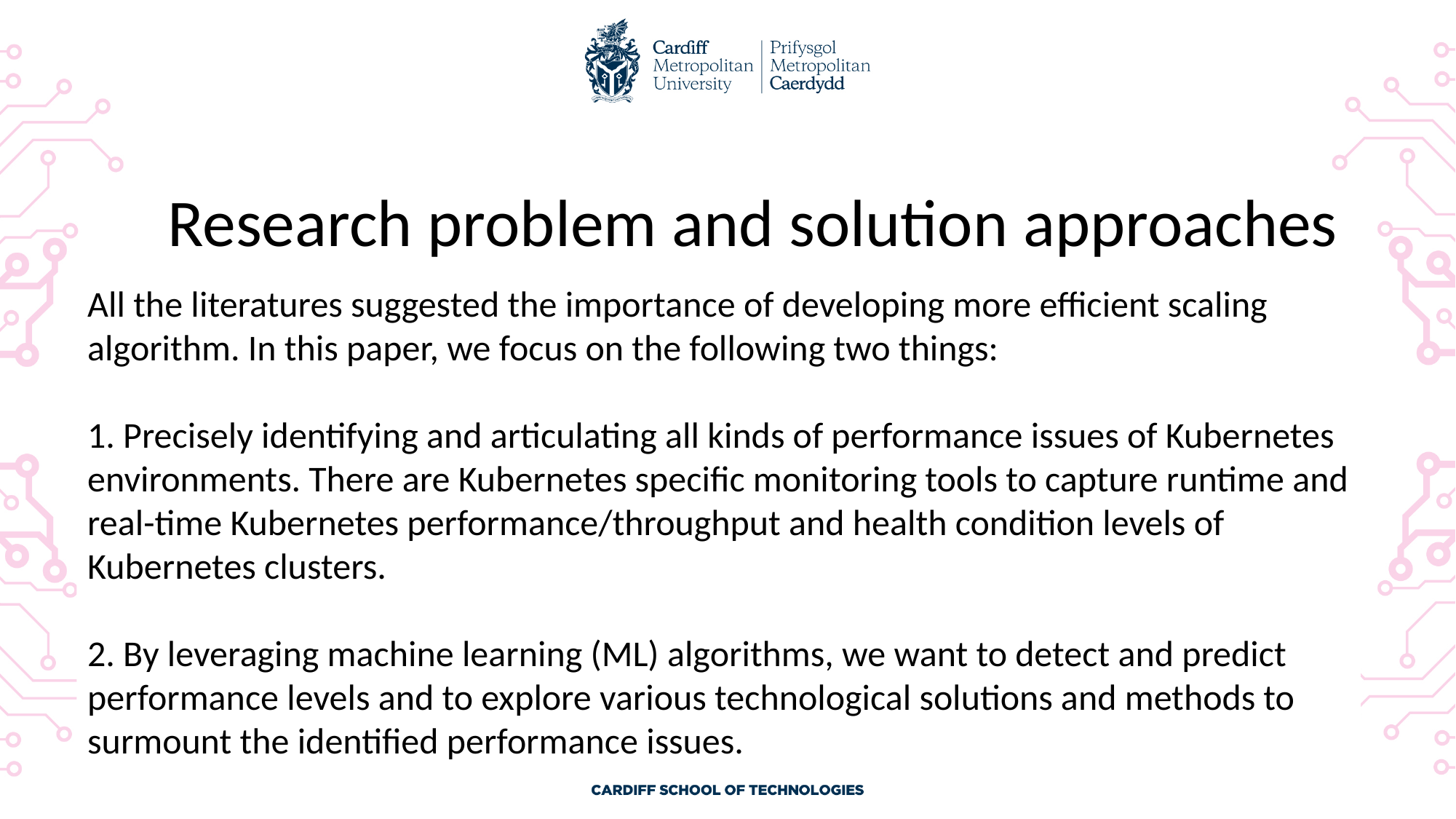

# Research problem and solution approaches
All the literatures suggested the importance of developing more efficient scaling algorithm. In this paper, we focus on the following two things:

1. Precisely identifying and articulating all kinds of performance issues of Kubernetes environments. There are Kubernetes specific monitoring tools to capture runtime and real-time Kubernetes performance/throughput and health condition levels of Kubernetes clusters.

2. By leveraging machine learning (ML) algorithms, we want to detect and predict performance levels and to explore various technological solutions and methods to surmount the identified performance issues.